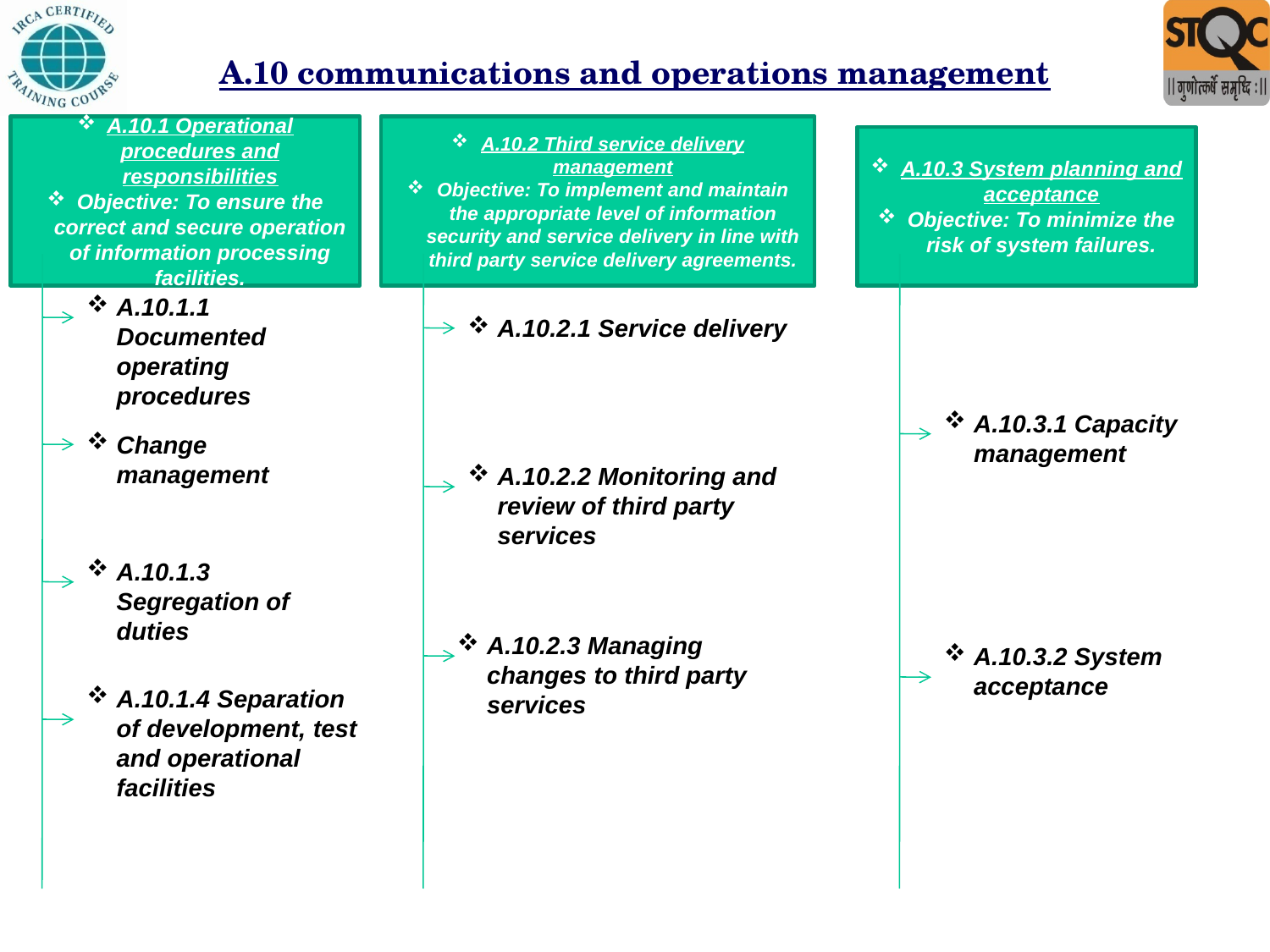

# A.10 communications and operations management
A.10.1 Operational procedures and responsibilities
Objective: To ensure the correct and secure operation of information processing facilities.
A.10.2 Third service delivery management
Objective: To implement and maintain the appropriate level of information security and service delivery in line with third party service delivery agreements.
A.10.3 System planning and acceptance
Objective: To minimize the risk of system failures.
A.10.1.1 Documented operating procedures
A.10.2.1 Service delivery
A.10.3.1 Capacity management
Change management
A.10.2.2 Monitoring and review of third party services
A.10.1.3 Segregation of duties
A.10.2.3 Managing changes to third party services
A.10.3.2 System acceptance
A.10.1.4 Separation of development, test and operational facilities